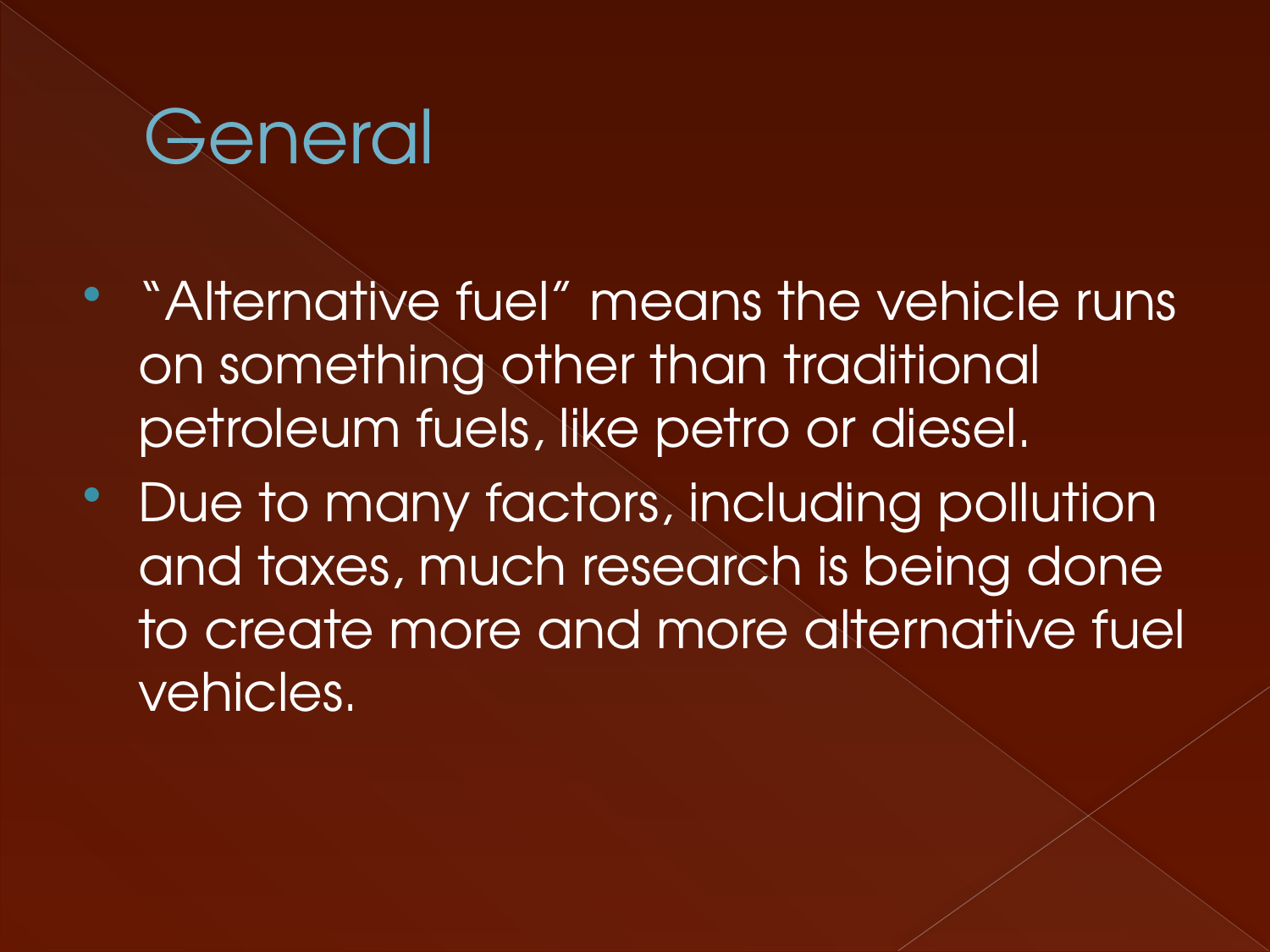

# General
“Alternative fuel” means the vehicle runs on something other than traditional petroleum fuels, like petro or diesel.
Due to many factors, including pollution and taxes, much research is being done to create more and more alternative fuel vehicles.